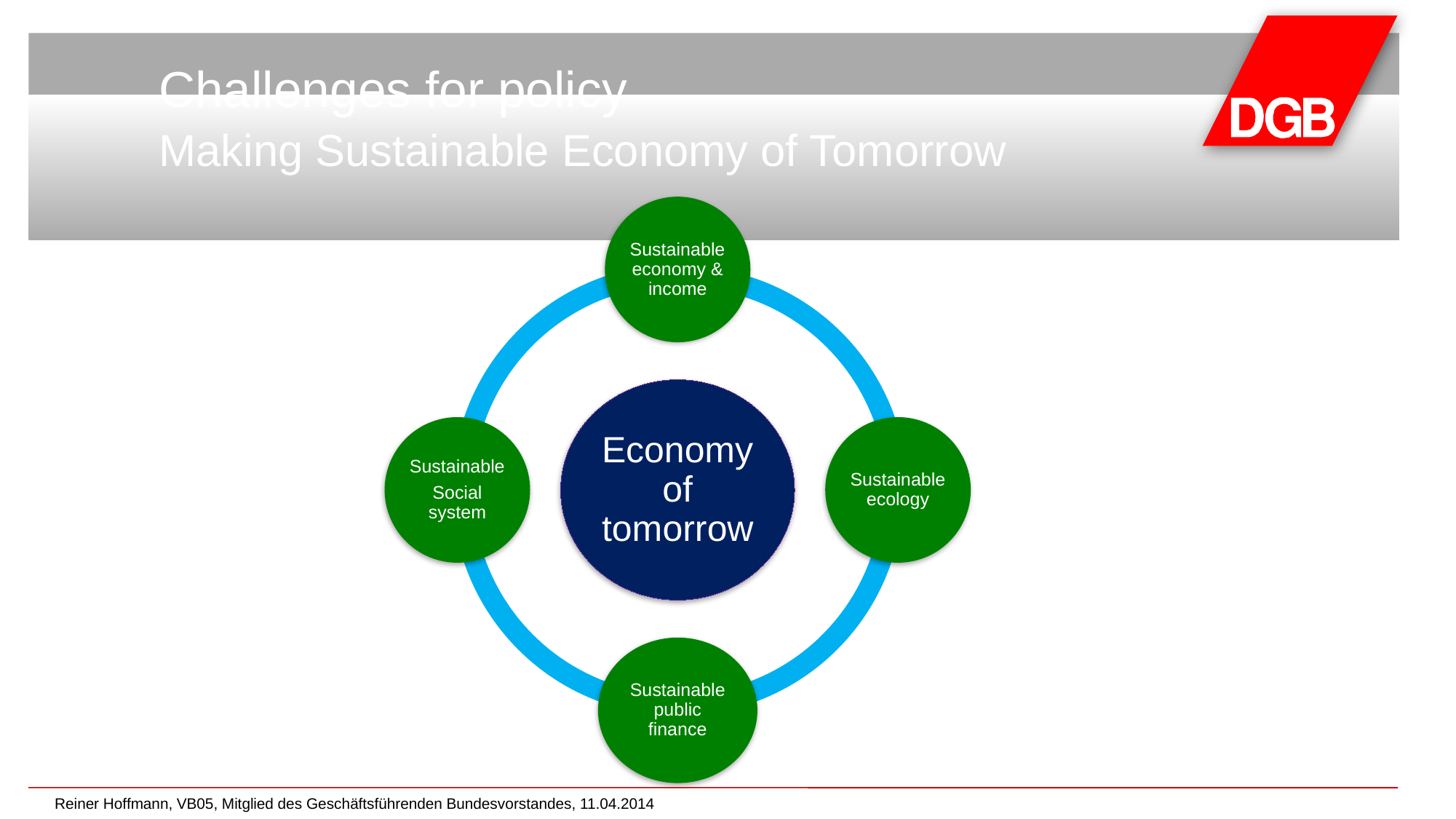

Challenges for policy
Making Sustainable Economy of Tomorrow
Economy of tomorrow
Sustainable economy & income
Sustainable ecology
Sustainable public finance
Sustainable
Social system
Reiner Hoffmann, VB05, Mitglied des Geschäftsführenden Bundesvorstandes, 11.04.2014